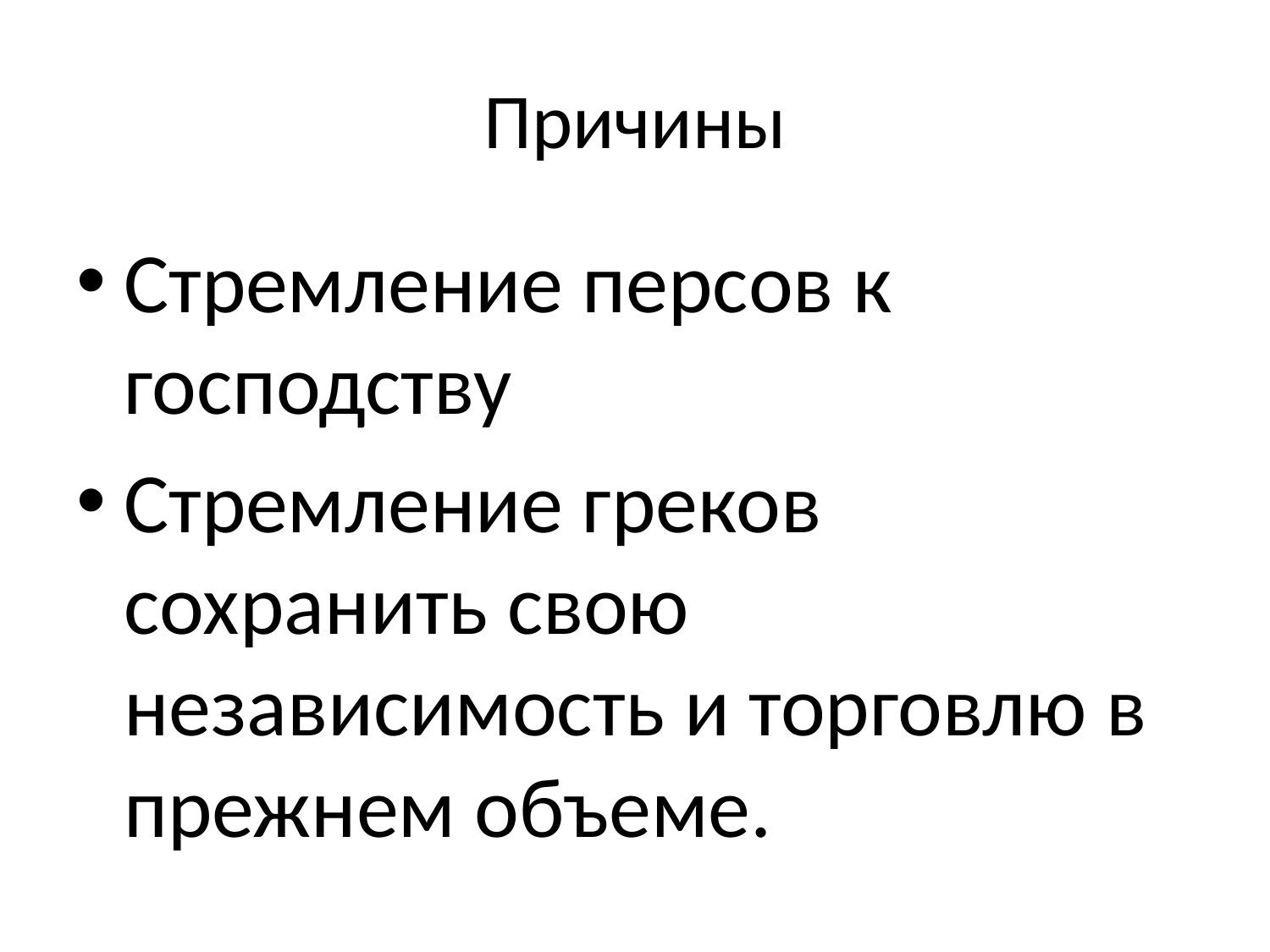

# Причины
Стремление персов к господству
Стремление греков сохранить свою независимость и торговлю в прежнем объеме.